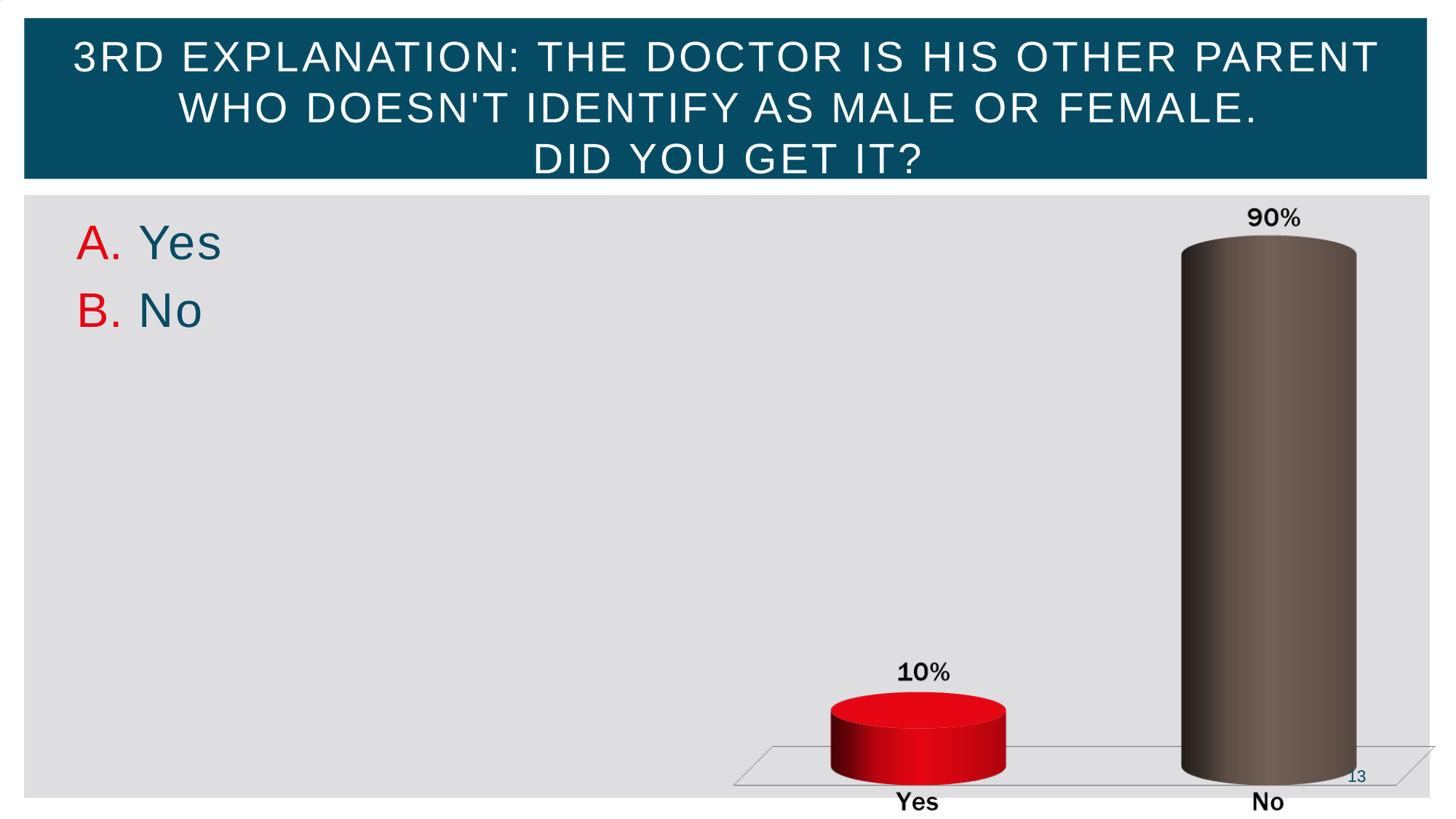

# 3rd explanation: The doctor is his other parent who doesn't identify as male or female. Did you get it?

Yes
No
13